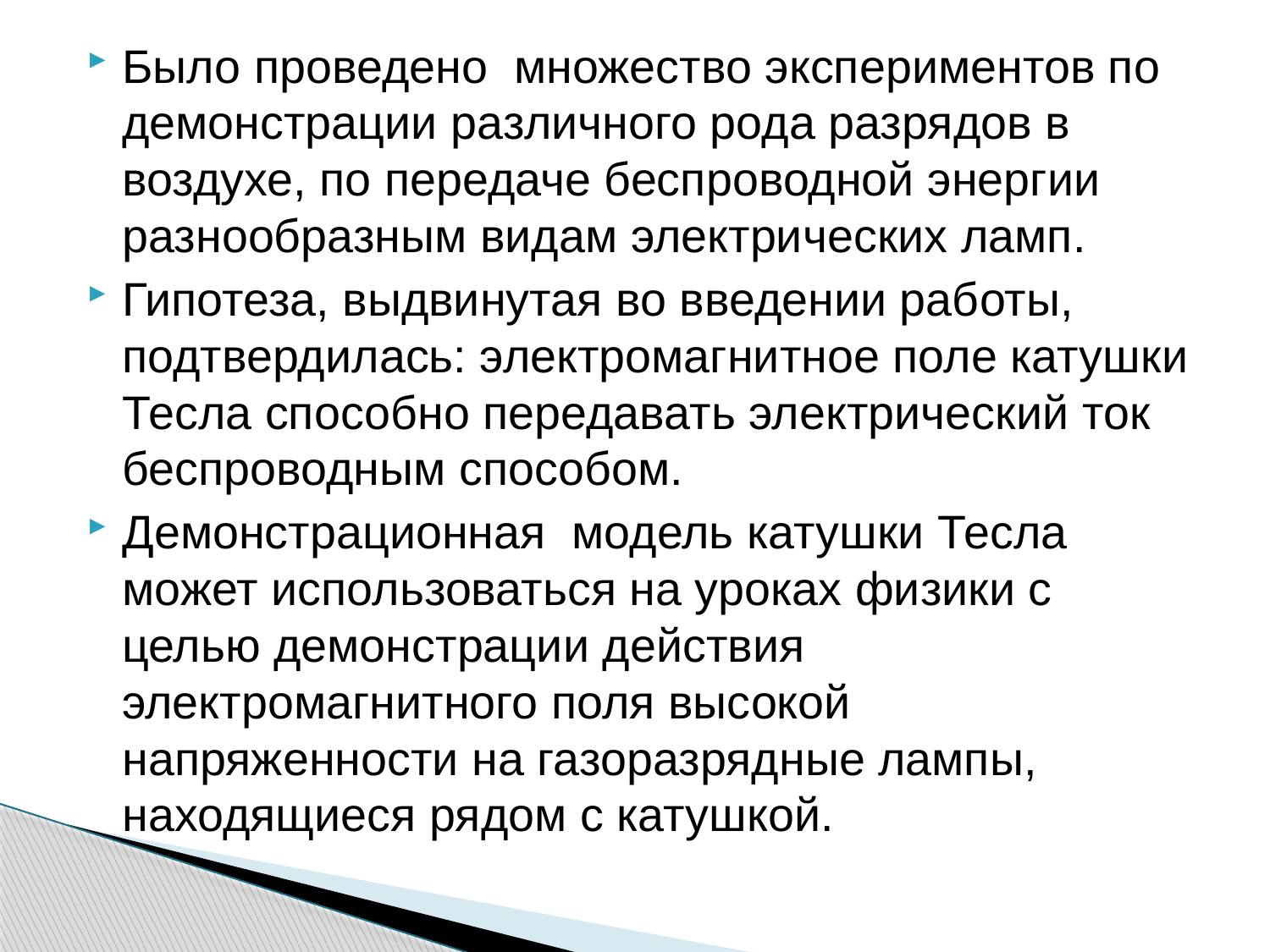

Было проведено  множество экспериментов по демонстрации различного рода разрядов в воздухе, по передаче беспроводной энергии разнообразным видам электрических ламп.
Гипотеза, выдвинутая во введении работы,  подтвердилась: электромагнитное поле катушки Тесла способно передавать электрический ток беспроводным способом.
Демонстрационная  модель катушки Тесла может использоваться на уроках физики с целью демонстрации действия электромагнитного поля высокой напряженности на газоразрядные лампы, находящиеся рядом с катушкой.